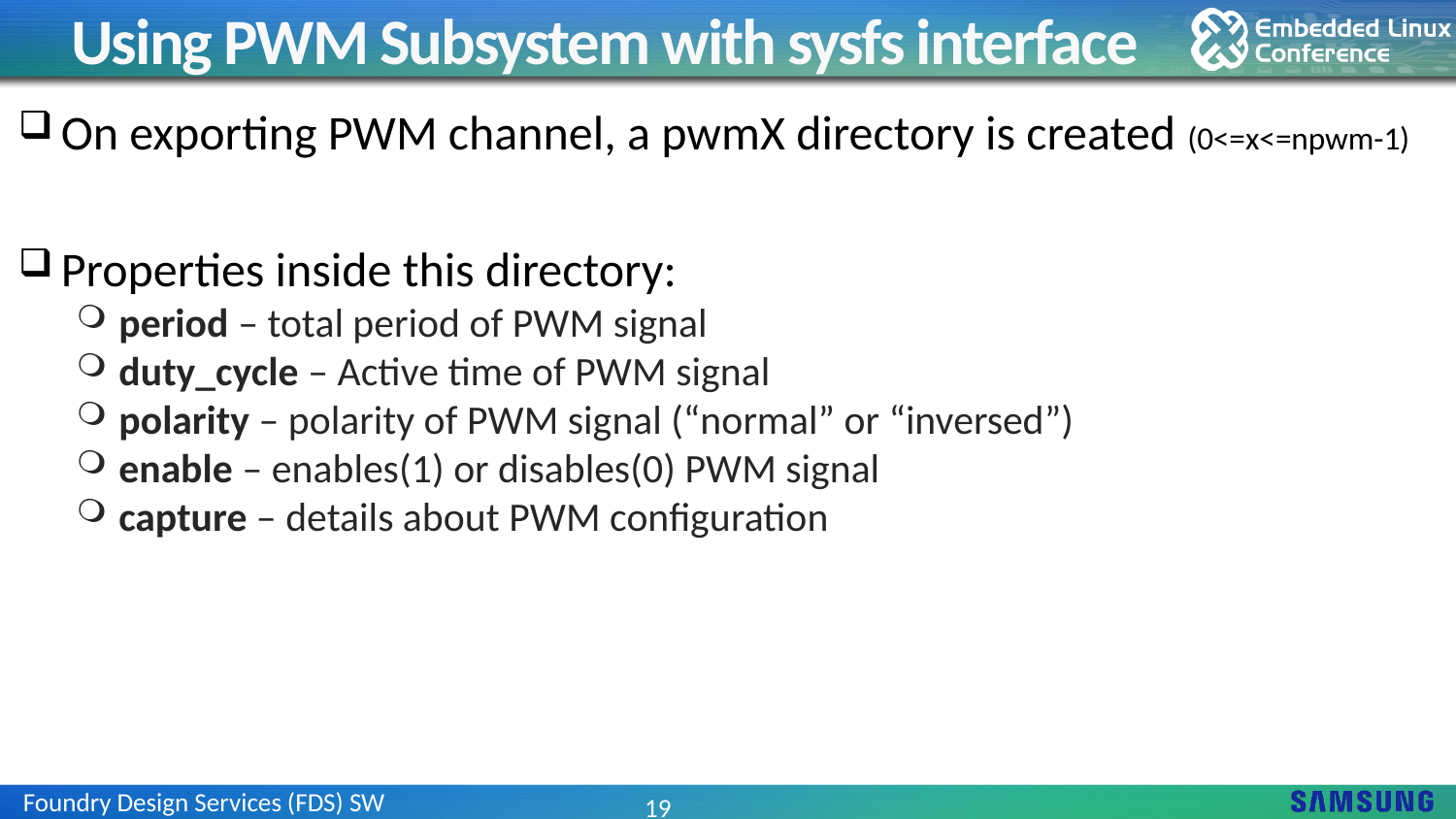

# Using PWM Subsystem with sysfs interface
On exporting PWM channel, a pwmX directory is created (0<=x<=npwm-1)

Properties inside this directory:
period – total period of PWM signal
duty_cycle – Active time of PWM signal
polarity – polarity of PWM signal (“normal” or “inversed”)
enable – enables(1) or disables(0) PWM signal
capture – details about PWM configuration